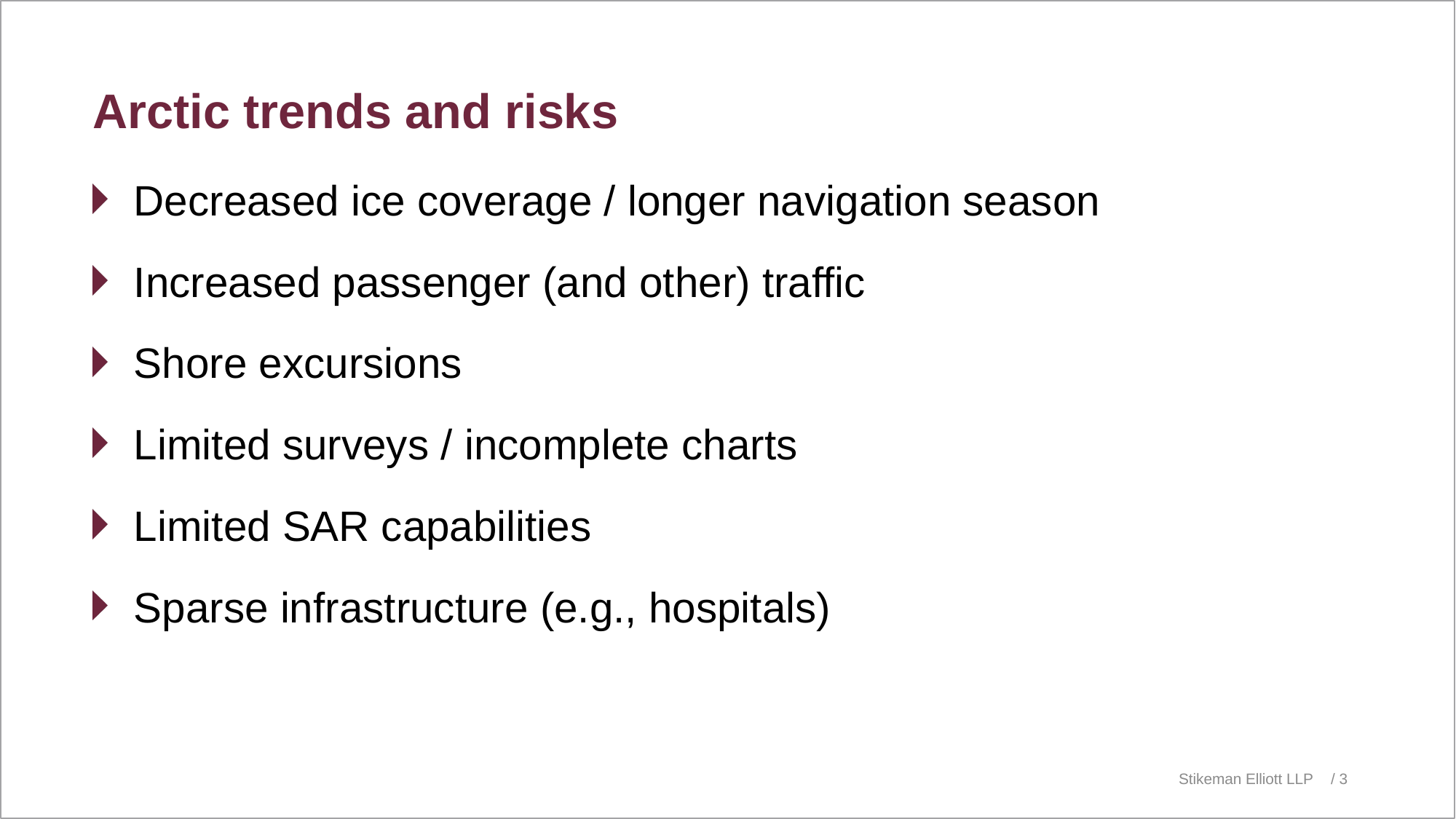

# Arctic trends and risks
Decreased ice coverage / longer navigation season
Increased passenger (and other) traffic
Shore excursions
Limited surveys / incomplete charts
Limited SAR capabilities
Sparse infrastructure (e.g., hospitals)

Stikeman Elliott LLP
/ 3